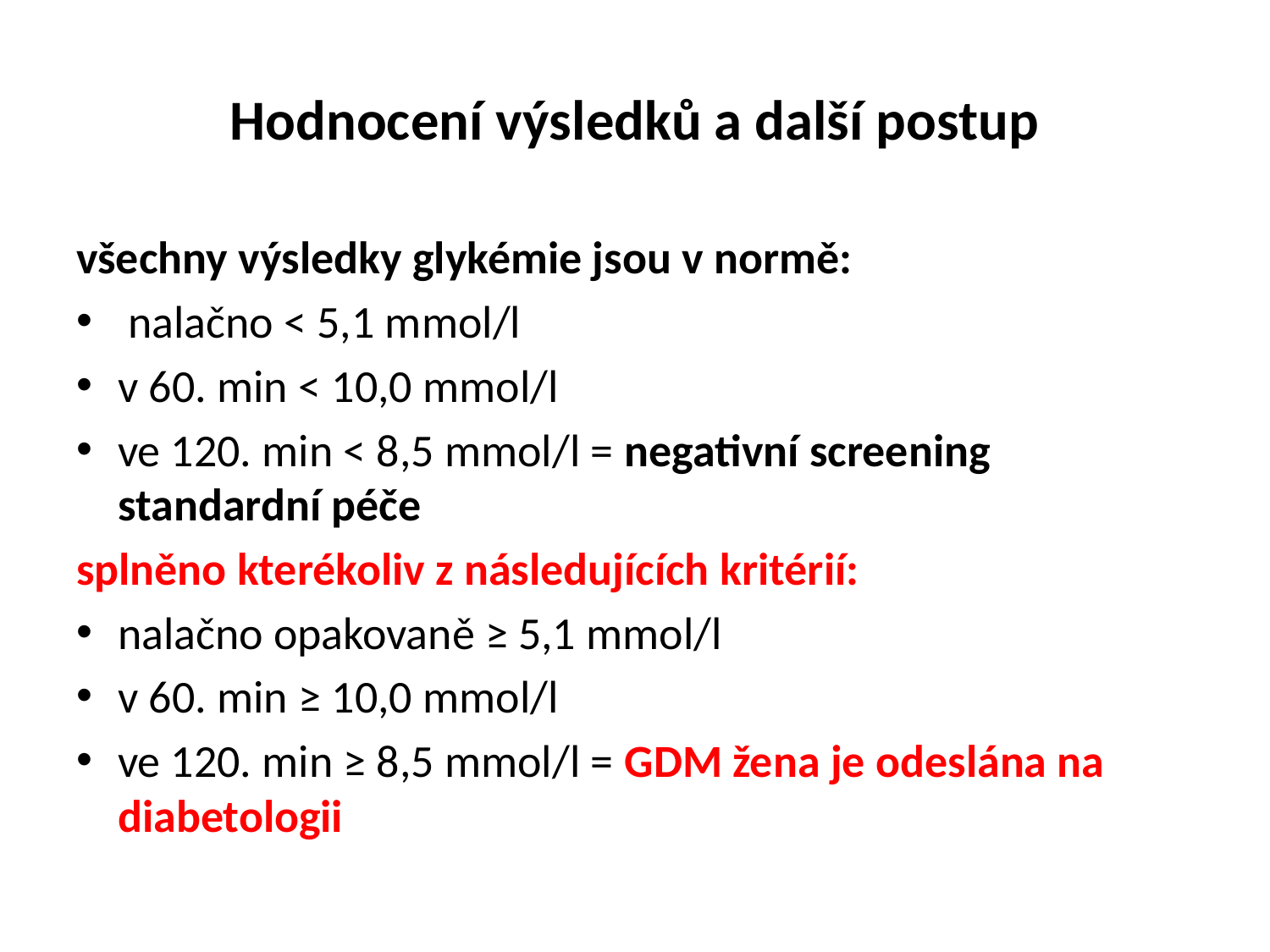

# Hodnocení výsledků a další postup
všechny výsledky glykémie jsou v normě:
 nalačno < 5,1 mmol/l
v 60. min < 10,0 mmol/l
ve 120. min < 8,5 mmol/l = negativní screening standardní péče
splněno kterékoliv z následujících kritérií:
nalačno opakovaně ≥ 5,1 mmol/l
v 60. min ≥ 10,0 mmol/l
ve 120. min ≥ 8,5 mmol/l = GDM žena je odeslána na diabetologii